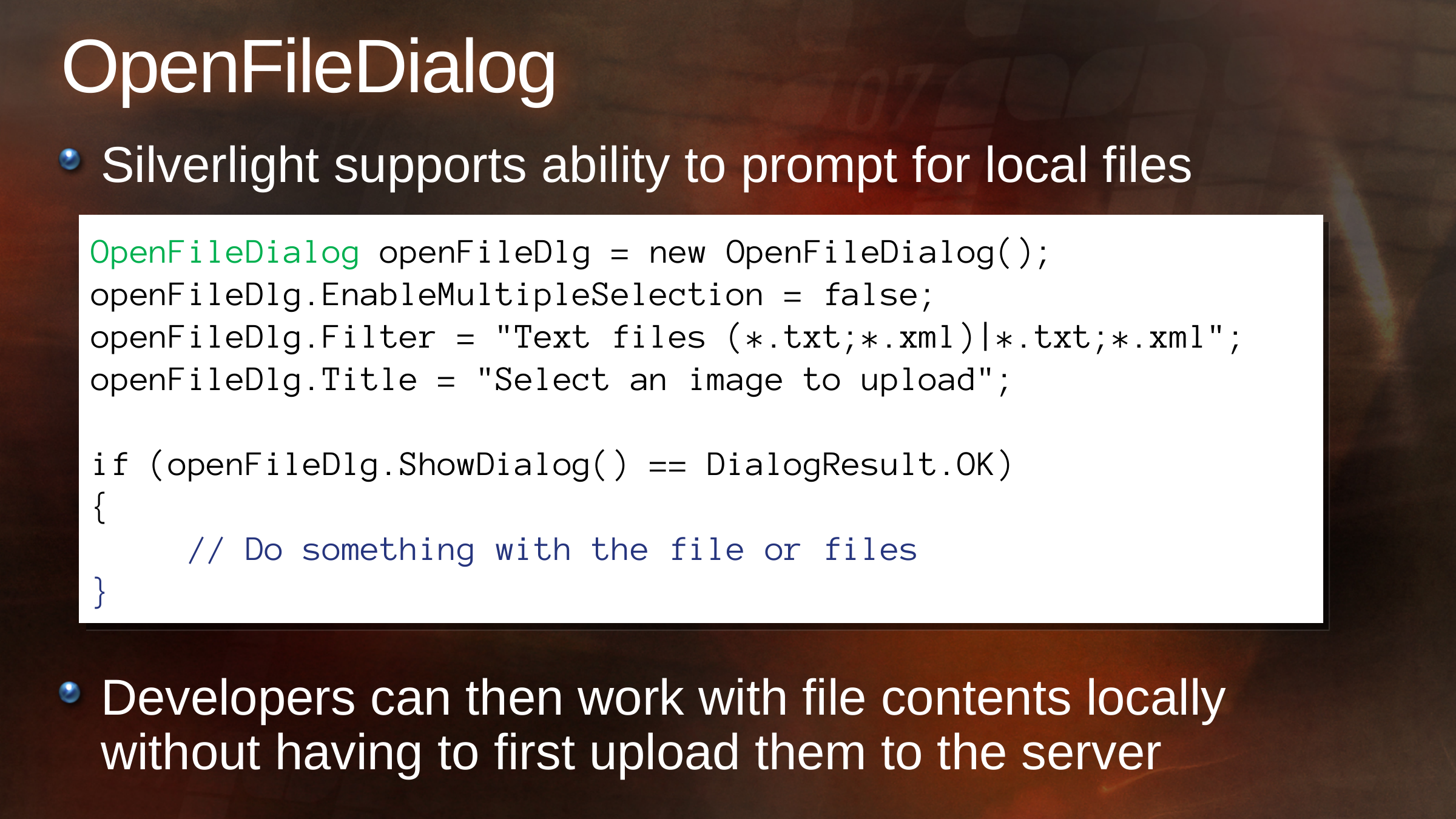

# OpenFileDialog
Silverlight supports ability to prompt for local files

Developers can then work with file contents locally without having to first upload them to the server
OpenFileDialog openFileDlg = new OpenFileDialog();
openFileDlg.EnableMultipleSelection = false;
openFileDlg.Filter = "Text files (*.txt;*.xml)|*.txt;*.xml";
openFileDlg.Title = "Select an image to upload";

if (openFileDlg.ShowDialog() == DialogResult.OK)
{
     // Do something with the file or files
}